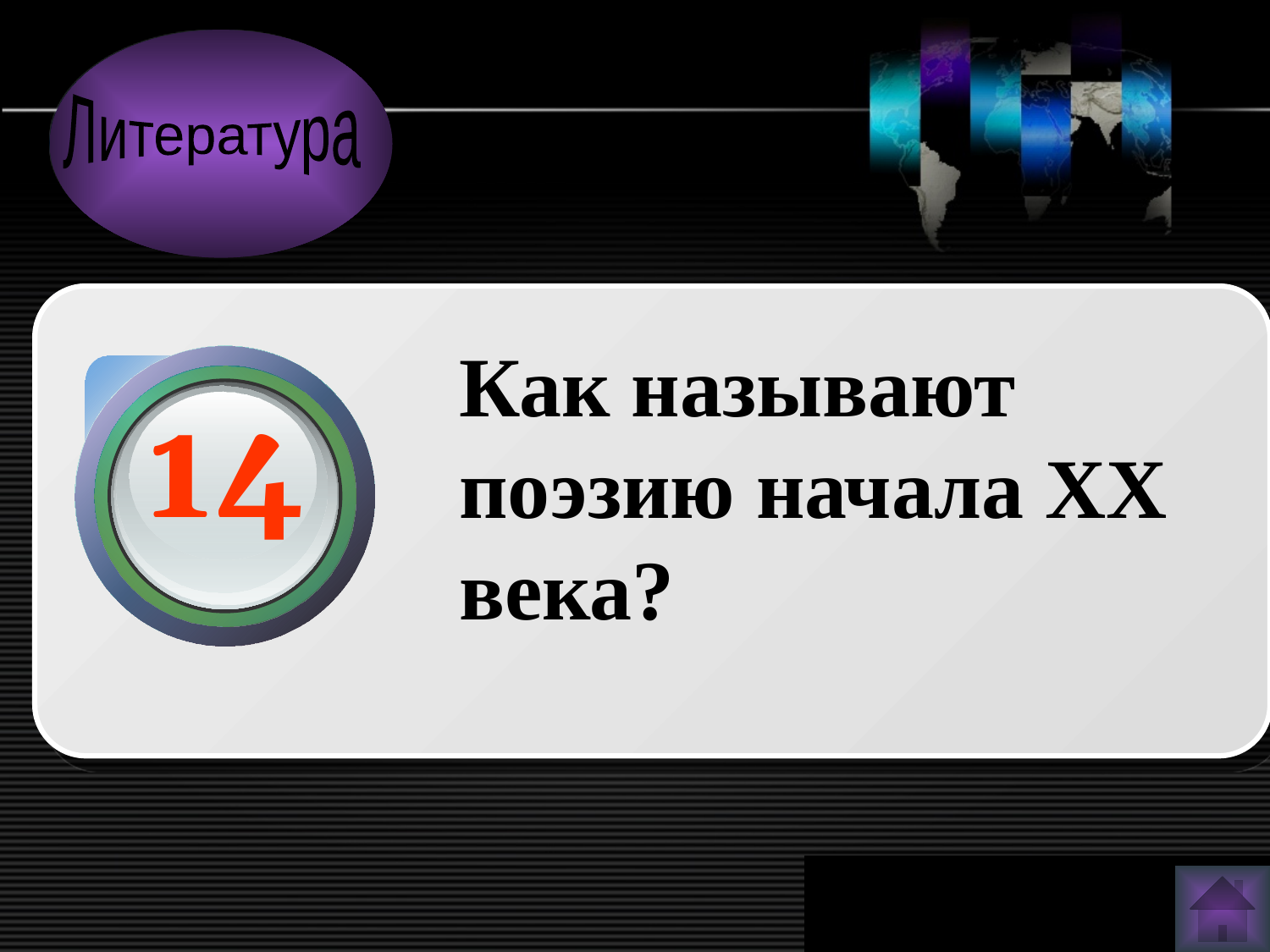

Литература

Как называют поэзию начала XX века?

14

www.themegallery.com